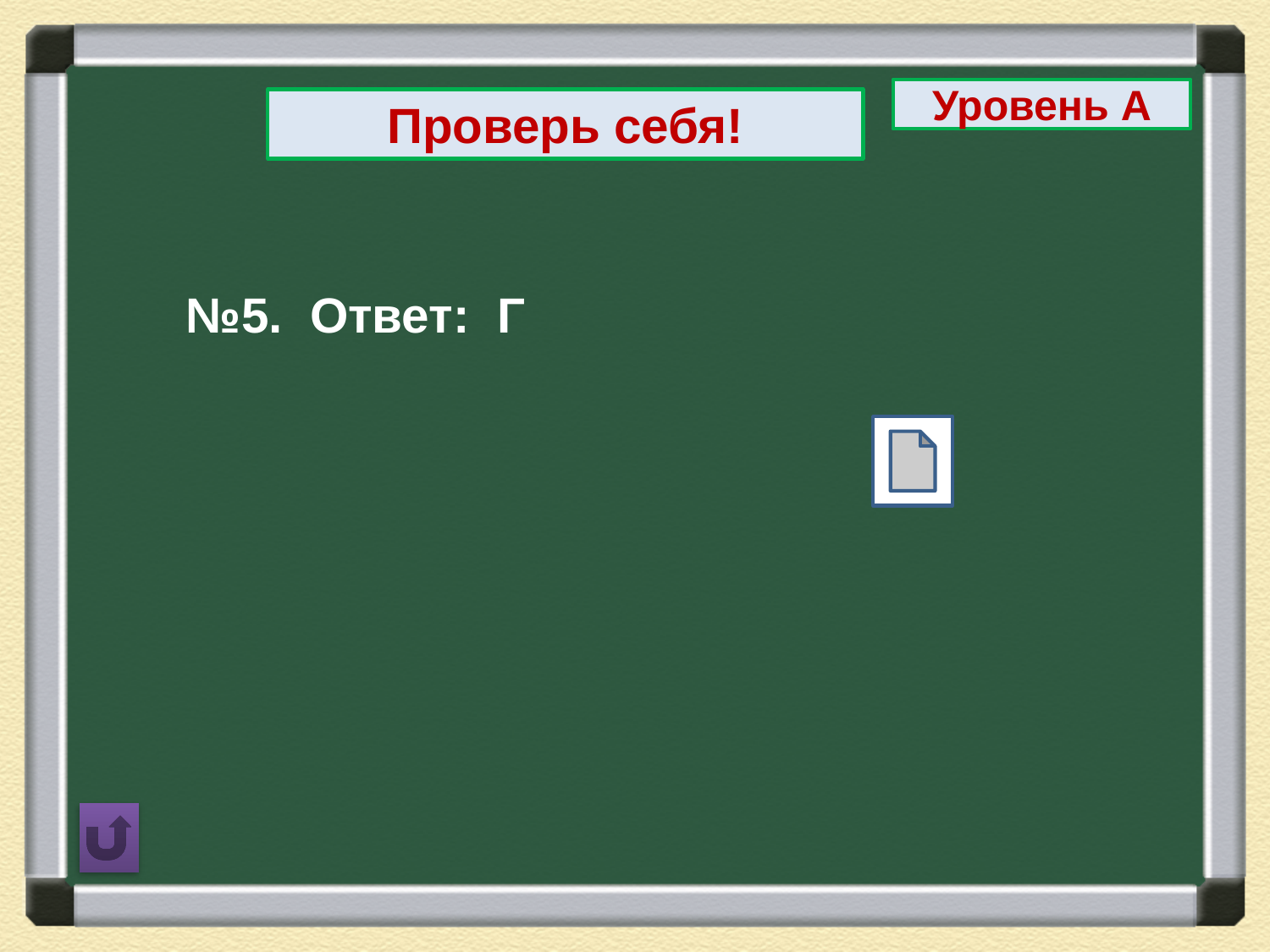

Уровень А
Проверь себя!
        №5.  Ответ:  Г